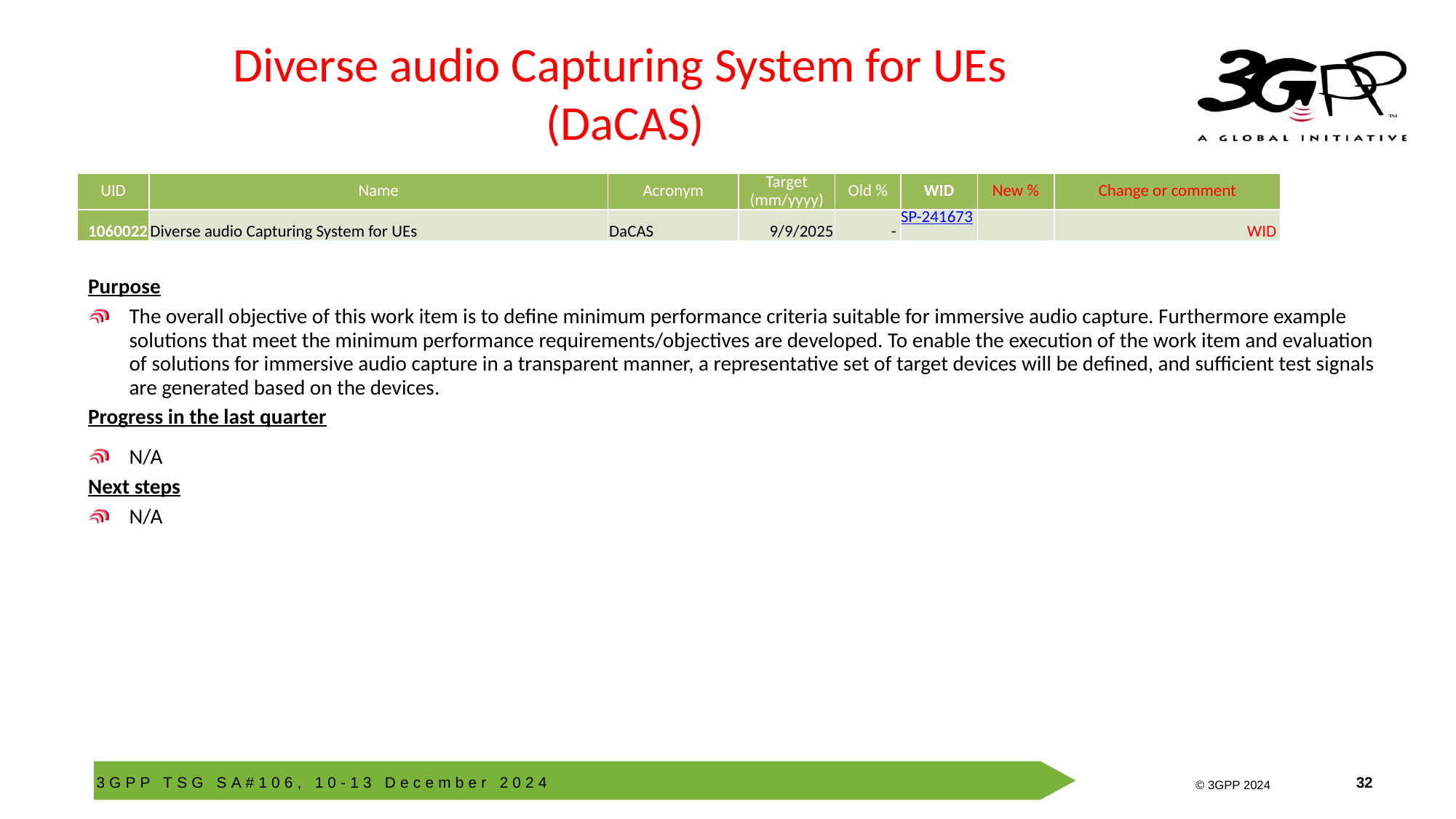

# Diverse audio Capturing System for UEs (DaCAS)
| UID | Name | Acronym | Target (mm/yyyy) | Old % | WID | New % | Change or comment |
| --- | --- | --- | --- | --- | --- | --- | --- |
| 1060022 | Diverse audio Capturing System for UEs | DaCAS | 9/9/2025 | - | SP-241673 |  | WID |
Purpose
The overall objective of this work item is to define minimum performance criteria suitable for immersive audio capture. Furthermore example solutions that meet the minimum performance requirements/objectives are developed. To enable the execution of the work item and evaluation of solutions for immersive audio capture in a transparent manner, a representative set of target devices will be defined, and sufficient test signals are generated based on the devices.
Progress in the last quarter
N/A
Next steps
N/A